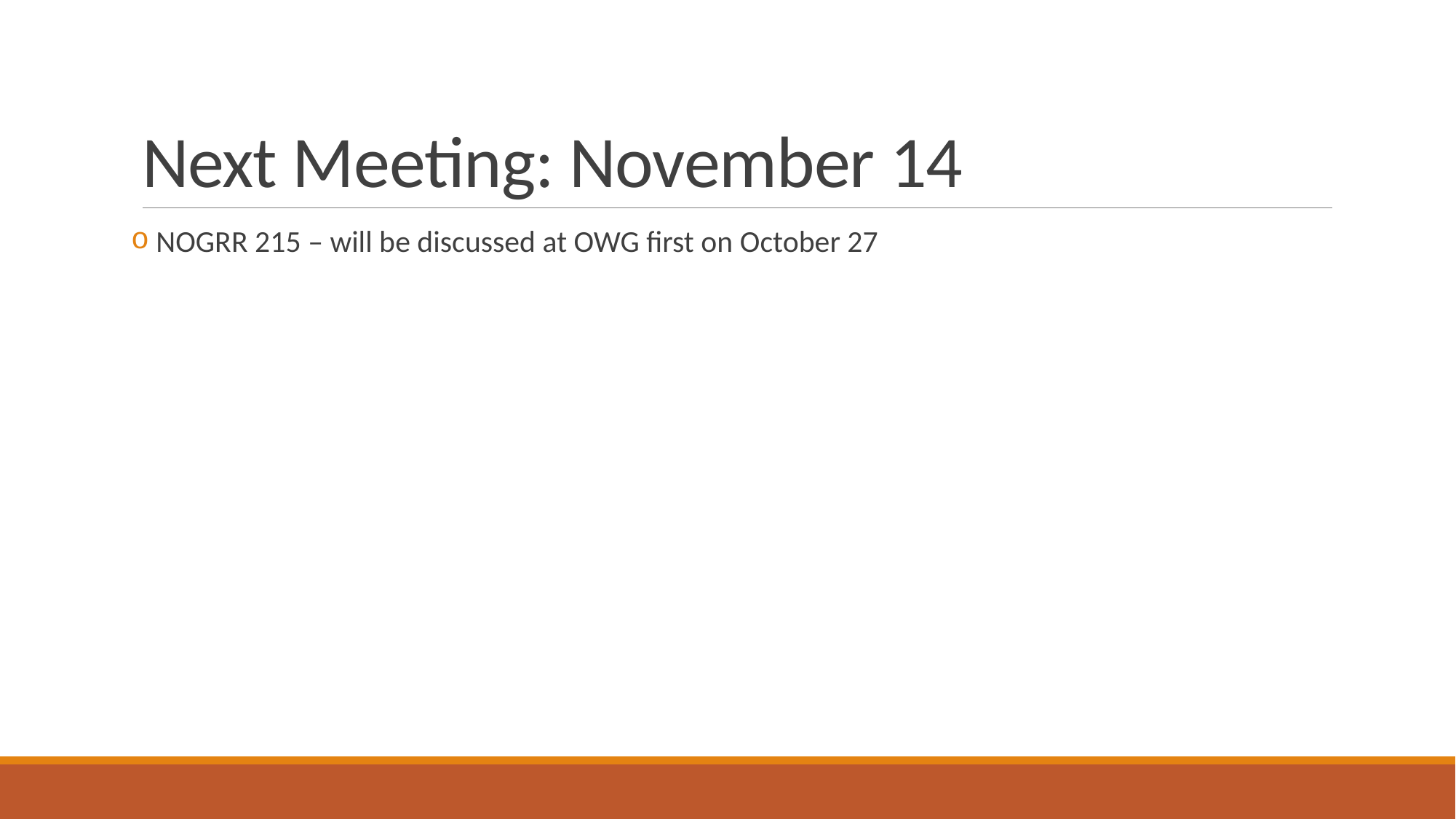

# Next Meeting: November 14
 NOGRR 215 – will be discussed at OWG first on October 27